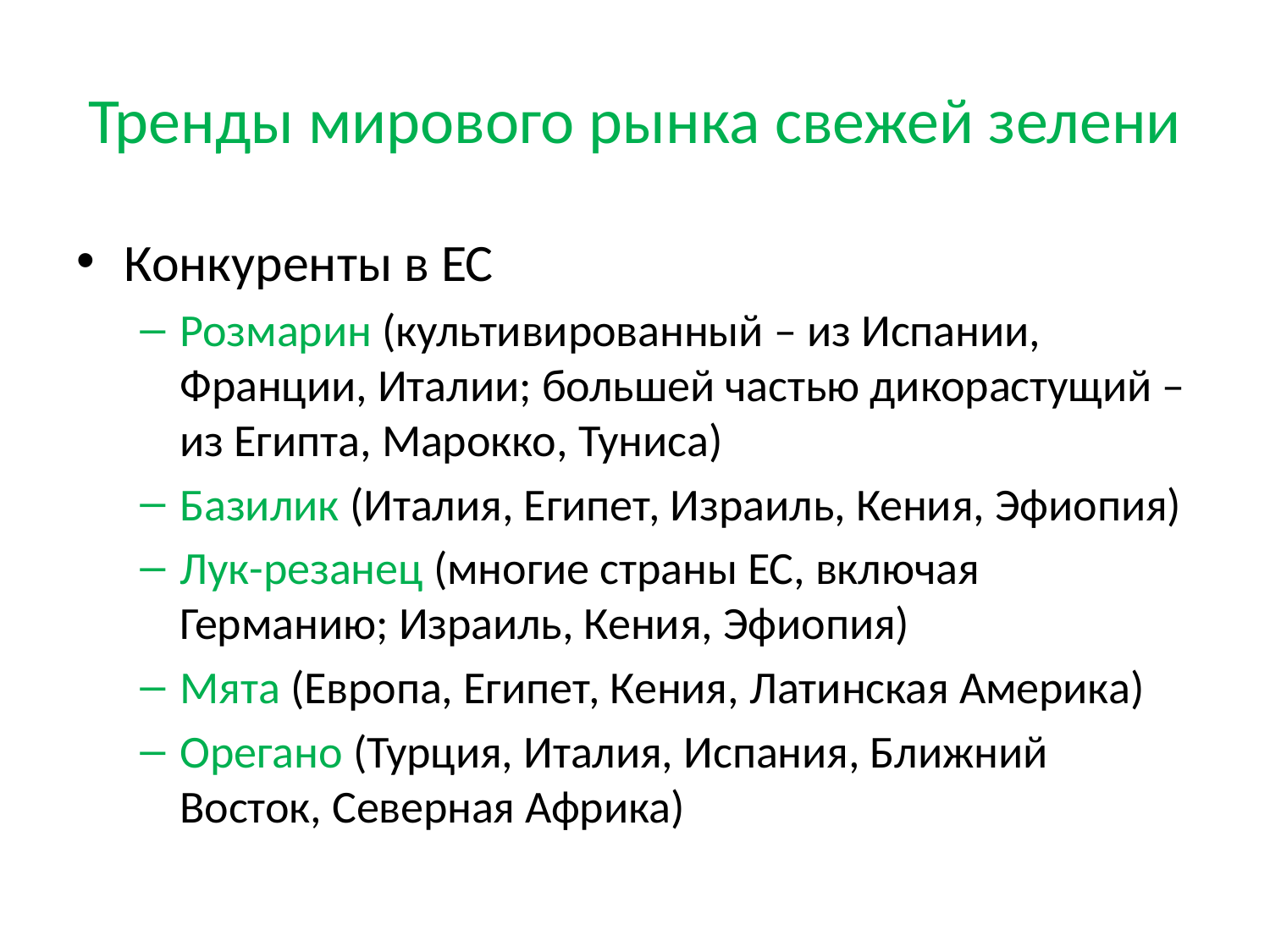

# Тренды мирового рынка свежей зелени
Конкуренты в ЕС
Розмарин (культивированный – из Испании, Франции, Италии; большей частью дикорастущий – из Египта, Марокко, Туниса)
Базилик (Италия, Египет, Израиль, Кения, Эфиопия)
Лук-резанец (многие страны ЕС, включая Германию; Израиль, Кения, Эфиопия)
Мята (Европа, Египет, Кения, Латинская Америка)
Орегано (Турция, Италия, Испания, Ближний Восток, Северная Африка)